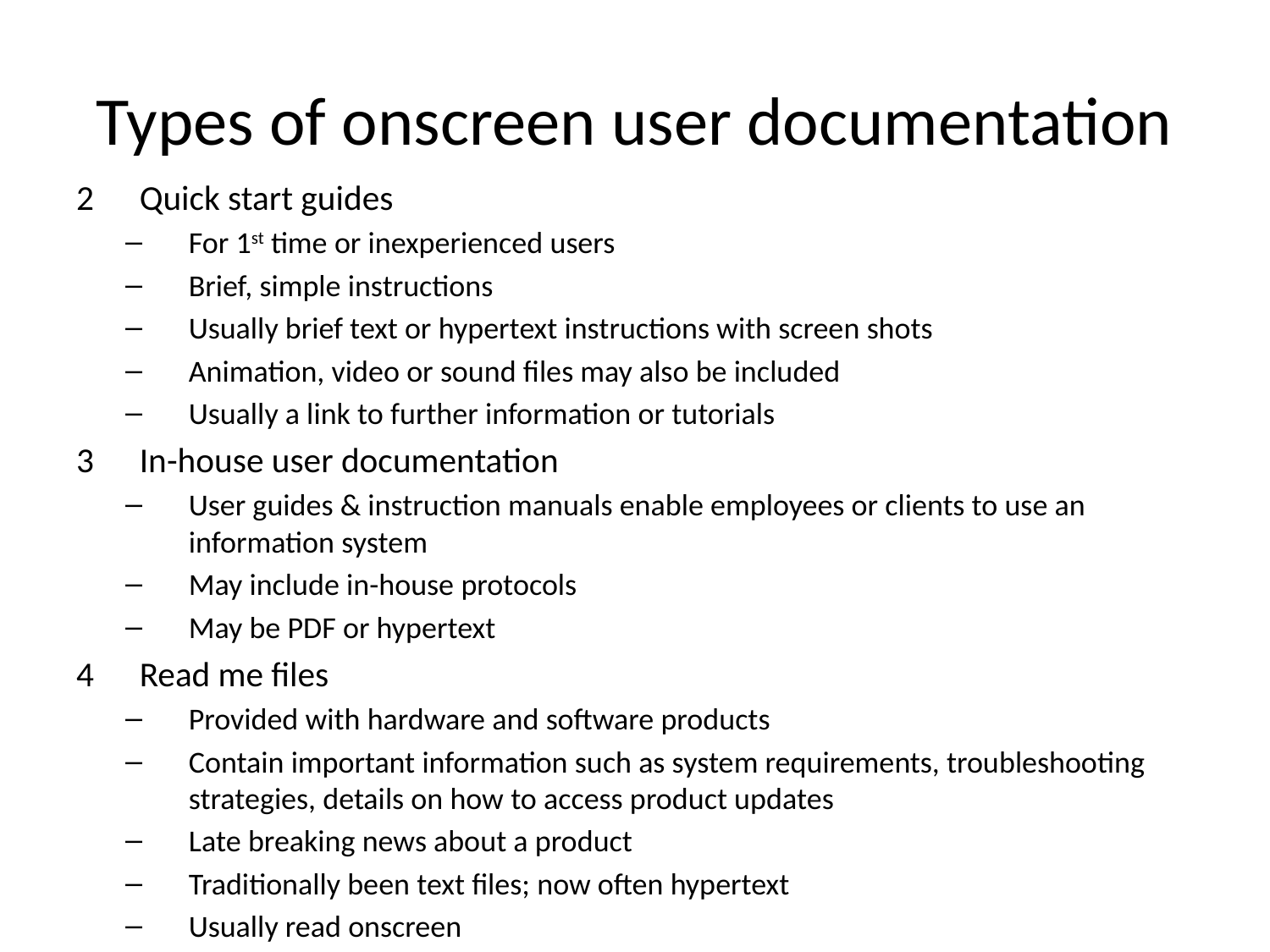

# Types of onscreen user documentation
Quick start guides
For 1st time or inexperienced users
Brief, simple instructions
Usually brief text or hypertext instructions with screen shots
Animation, video or sound files may also be included
Usually a link to further information or tutorials
In-house user documentation
User guides & instruction manuals enable employees or clients to use an information system
May include in-house protocols
May be PDF or hypertext
Read me files
Provided with hardware and software products
Contain important information such as system requirements, troubleshooting strategies, details on how to access product updates
Late breaking news about a product
Traditionally been text files; now often hypertext
Usually read onscreen